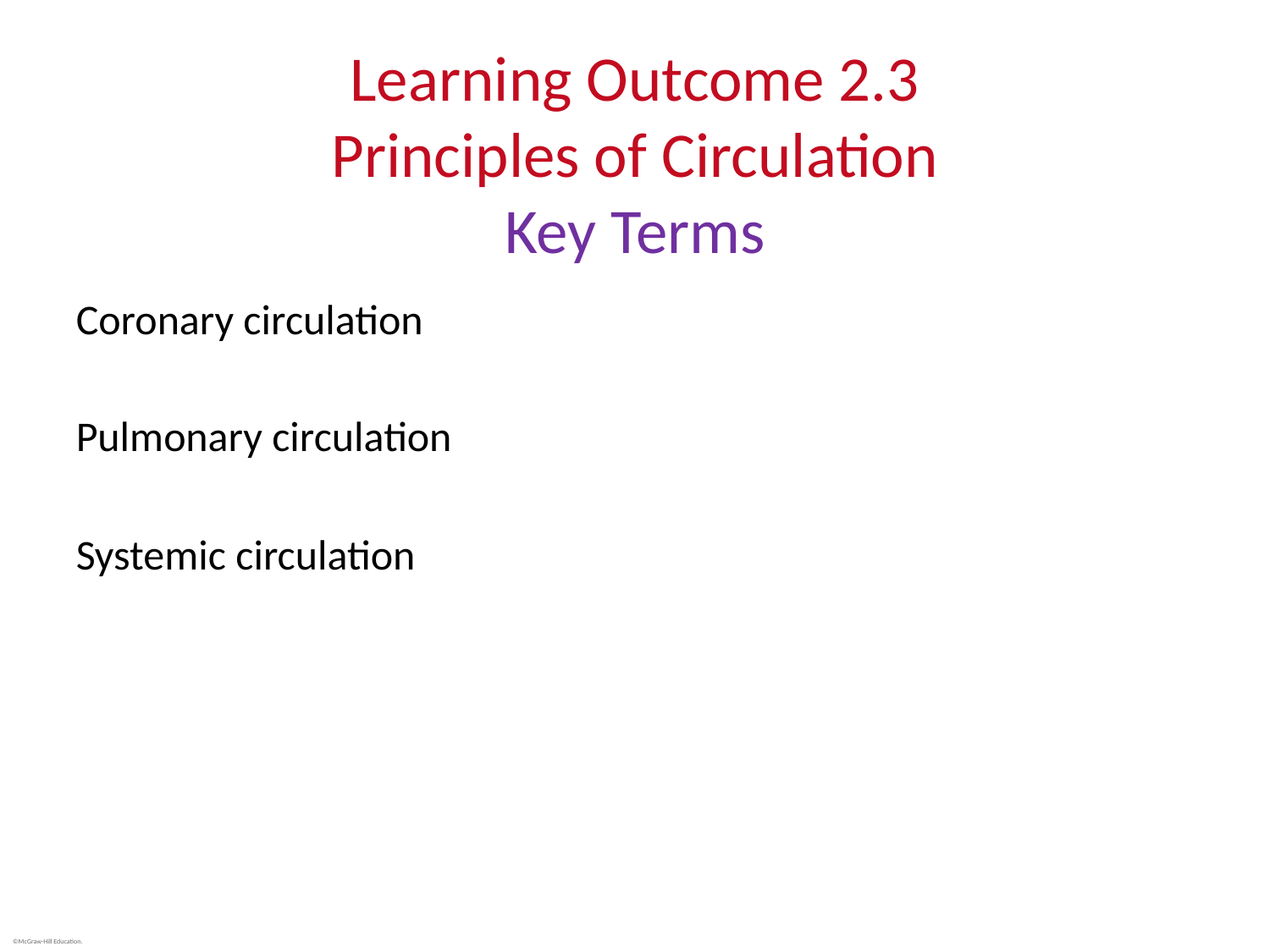

# Learning Outcome 2.3 Principles of Circulation Key Terms
Coronary circulation
Pulmonary circulation
Systemic circulation